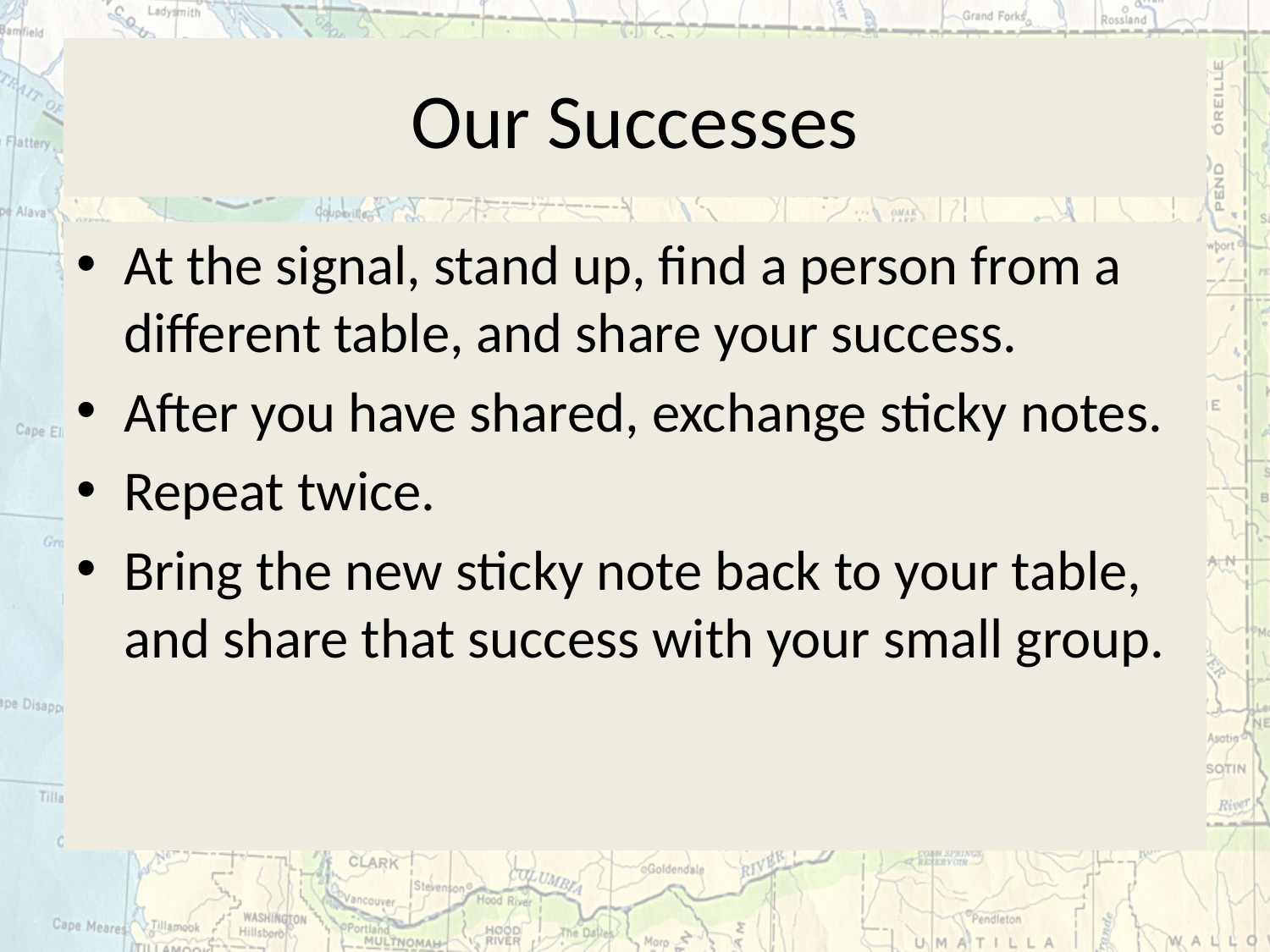

# Our Successes
At the signal, stand up, find a person from a different table, and share your success.
After you have shared, exchange sticky notes.
Repeat twice.
Bring the new sticky note back to your table, and share that success with your small group.